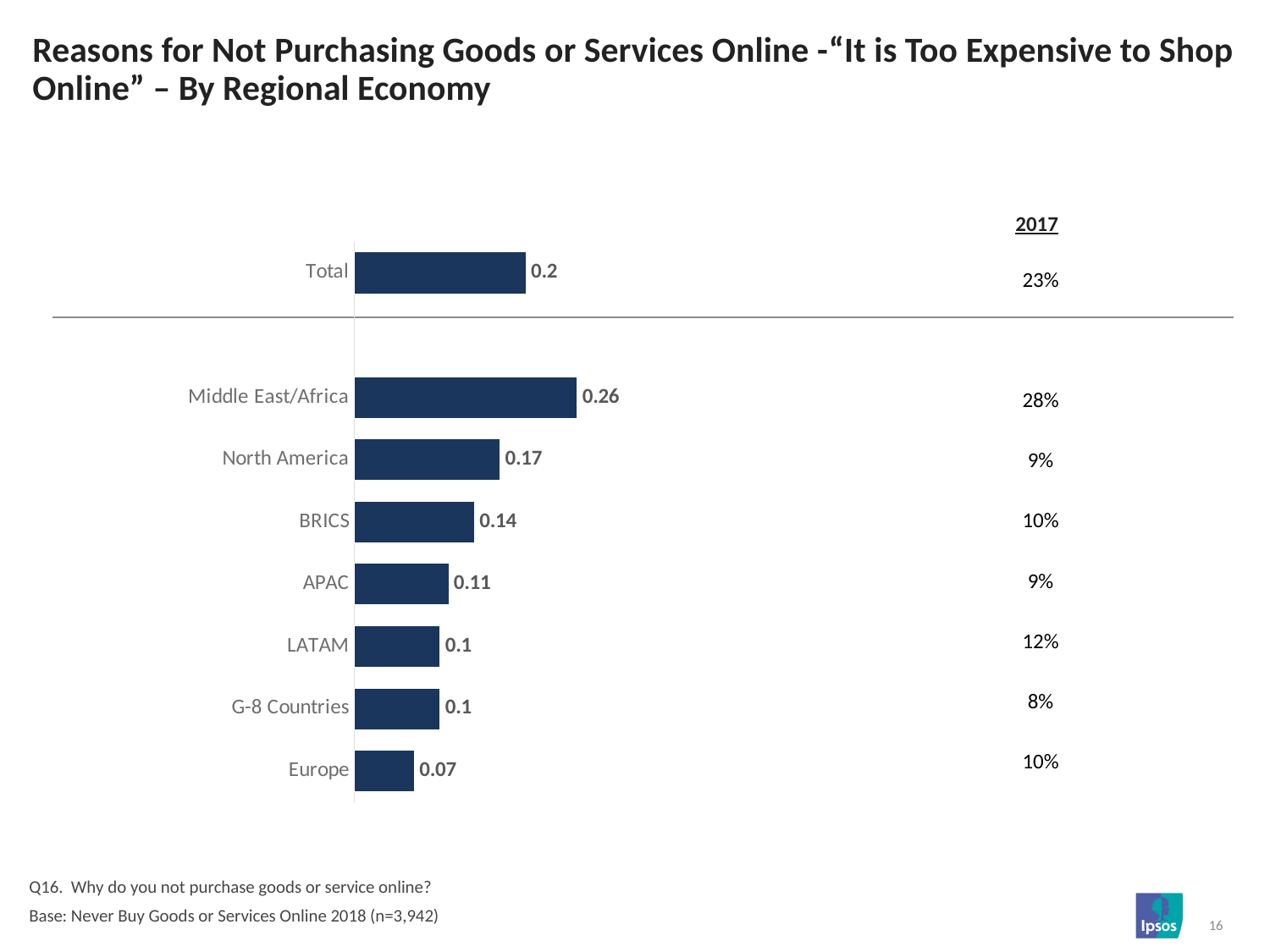

# Reasons for Not Purchasing Goods or Services Online -“It is Too Expensive to Shop Online” – By Regional Economy
| 2017 |
| --- |

### Chart

| Category | Column1 |
|---|---|
| Total | 0.2 |
|  | None |
| Middle East/Africa | 0.26 |
| North America | 0.17 |
| BRICS | 0.14 |
| APAC | 0.11 |
| LATAM | 0.1 |
| G-8 Countries | 0.1 |
| Europe | 0.07 |
| 23% |
| --- |
|  |
| 28% |
| 9% |
| 10% |
| 9% |
| 12% |
| 8% |
| 10% |
Q16.  Why do you not purchase goods or service online?
Base: Never Buy Goods or Services Online 2018 (n=3,942)